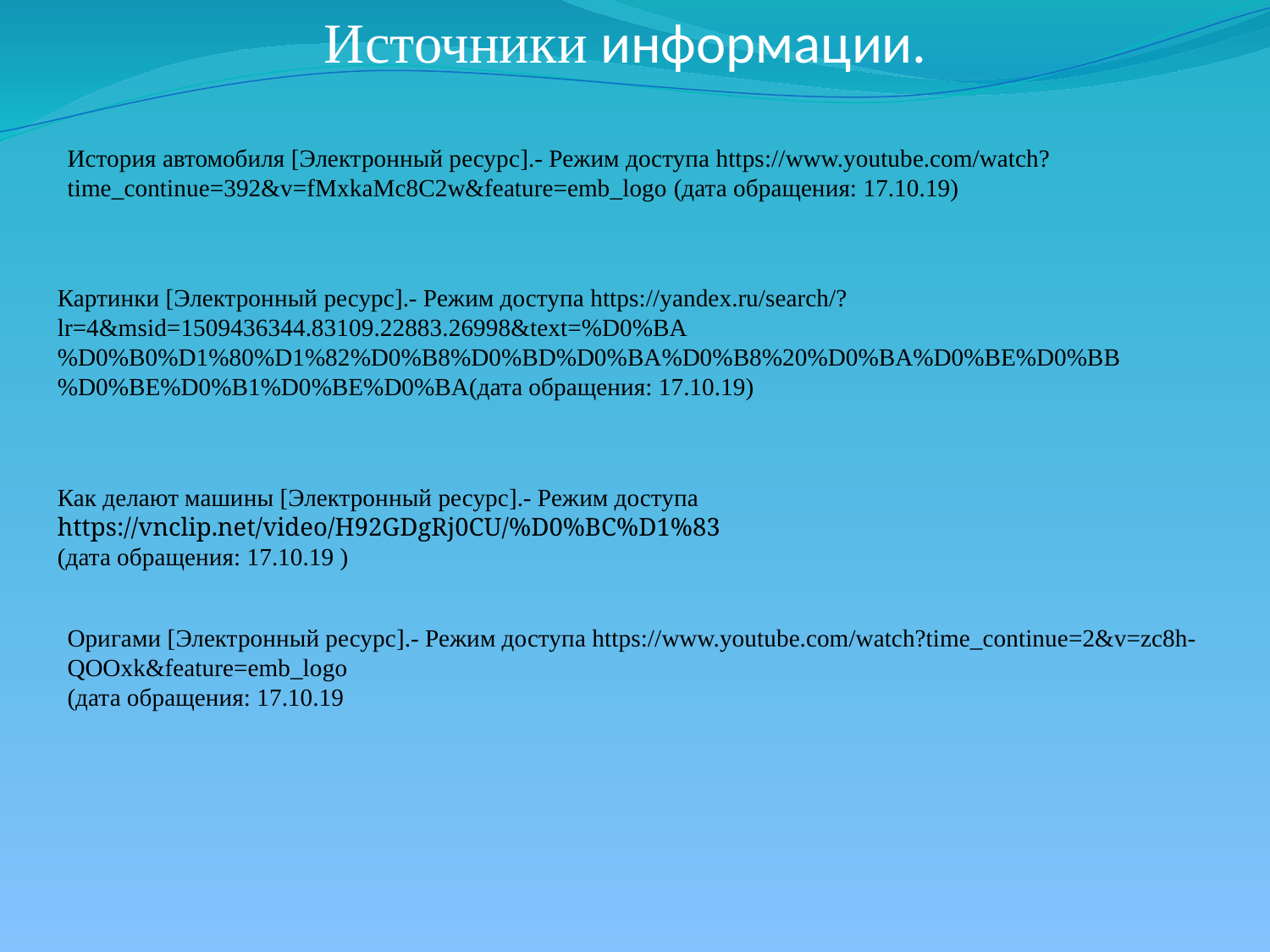

# Источники информации.
История автомобиля [Электронный ресурс].- Режим доступа https://www.youtube.com/watch?time_continue=392&v=fMxkaMc8C2w&feature=emb_logo (дата обращения: 17.10.19)
Картинки [Электронный ресурс].- Режим доступа https://yandex.ru/search/?lr=4&msid=1509436344.83109.22883.26998&text=%D0%BA%D0%B0%D1%80%D1%82%D0%B8%D0%BD%D0%BA%D0%B8%20%D0%BA%D0%BE%D0%BB%D0%BE%D0%B1%D0%BE%D0%BA(дата обращения: 17.10.19)
Как делают машины [Электронный ресурс].- Режим доступа https://vnclip.net/video/H92GDgRj0CU/%D0%BC%D1%83
(дата обращения: 17.10.19 )
Оригами [Электронный ресурс].- Режим доступа https://www.youtube.com/watch?time_continue=2&v=zc8h-QOOxk&feature=emb_logo
(дата обращения: 17.10.19